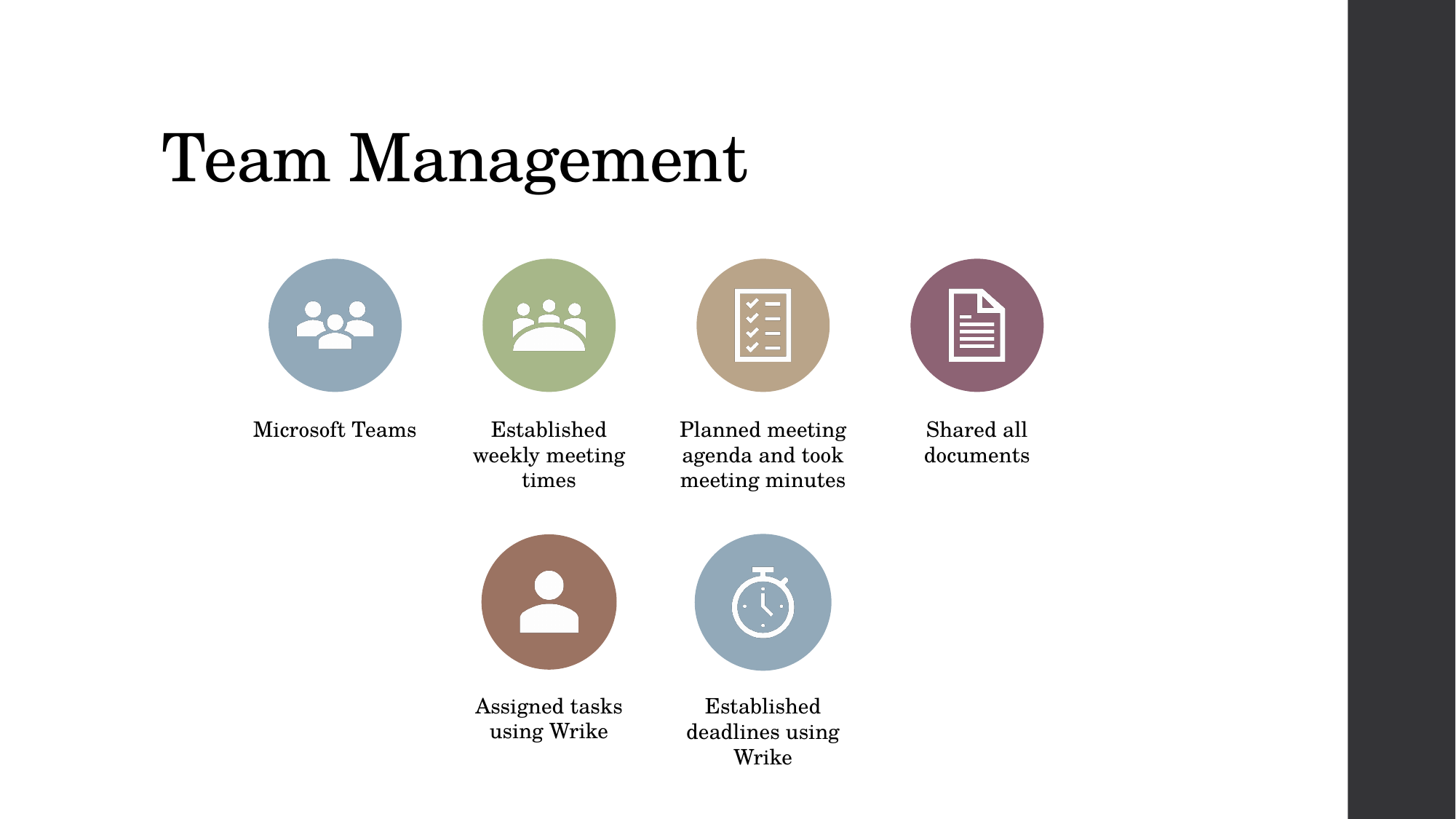

# Team Management
Microsoft Teams
Established weekly meeting times
Planned meeting agenda and took meeting minutes
Shared all documents
Assigned tasks using Wrike
Established deadlines using Wrike